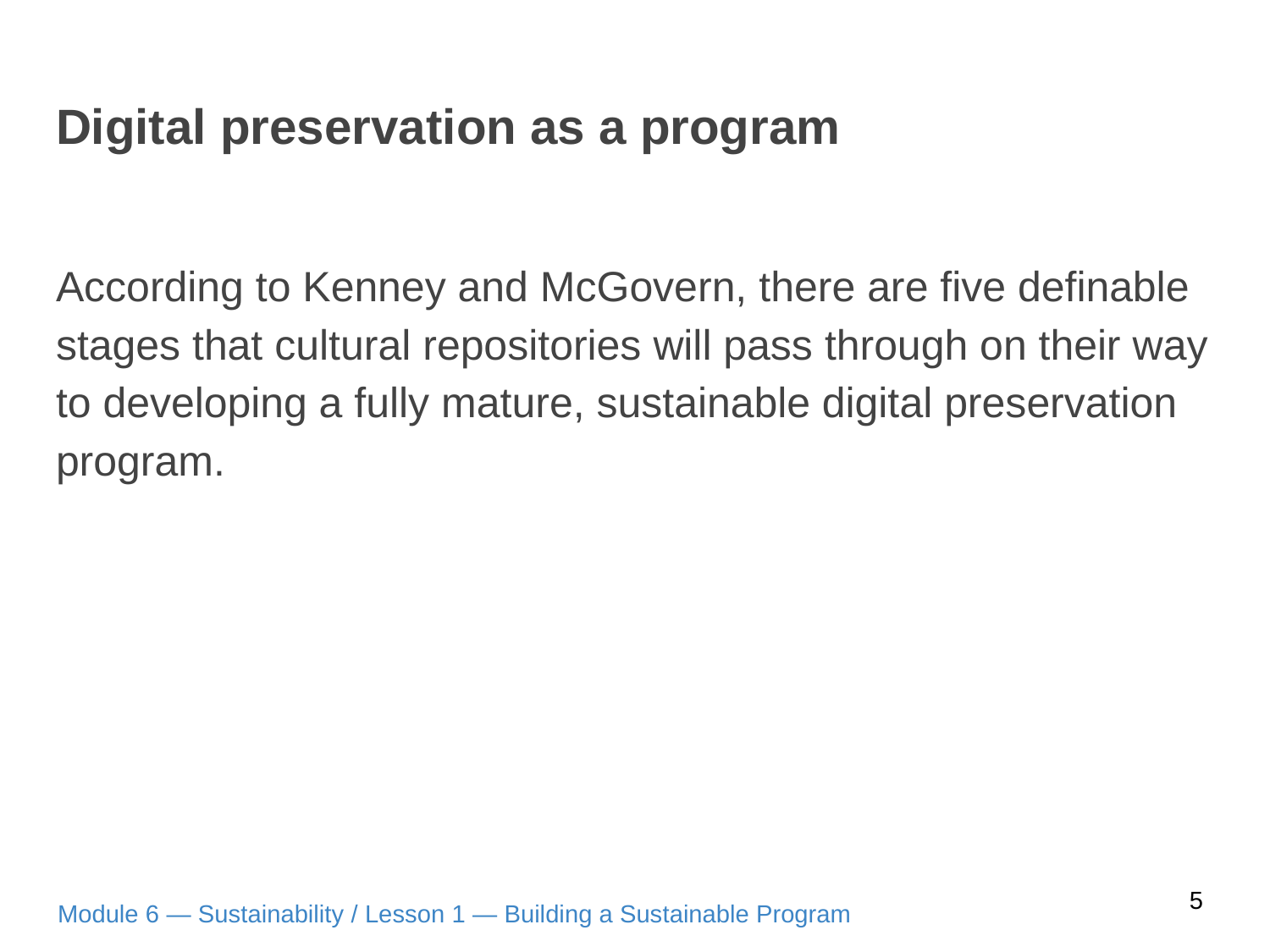

# Digital preservation as a program
According to Kenney and McGovern, there are five definable stages that cultural repositories will pass through on their way to developing a fully mature, sustainable digital preservation program.
5
Module 6 — Sustainability / Lesson 1 — Building a Sustainable Program